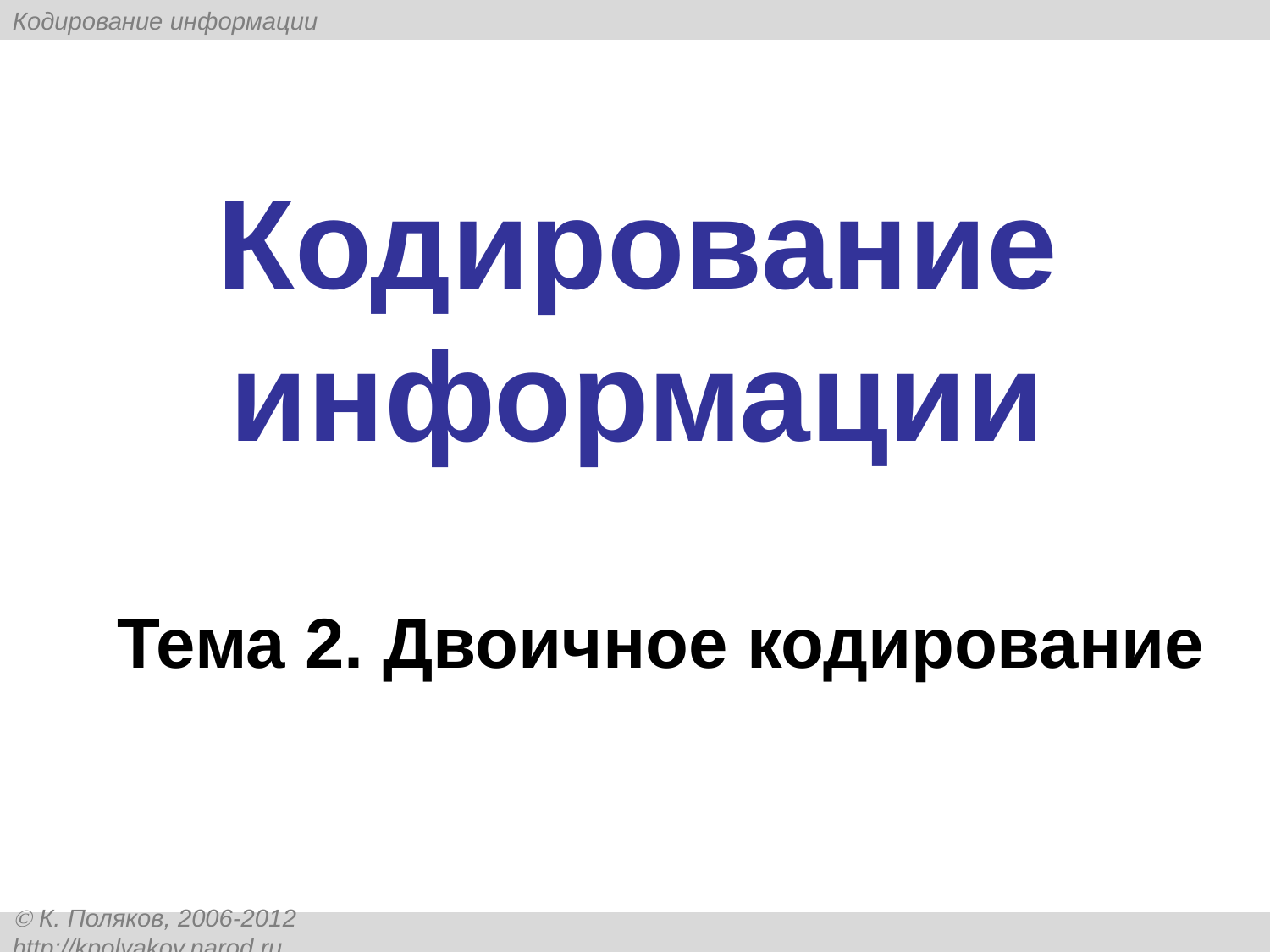

# Кодирование информации
Тема 2. Двоичное кодирование